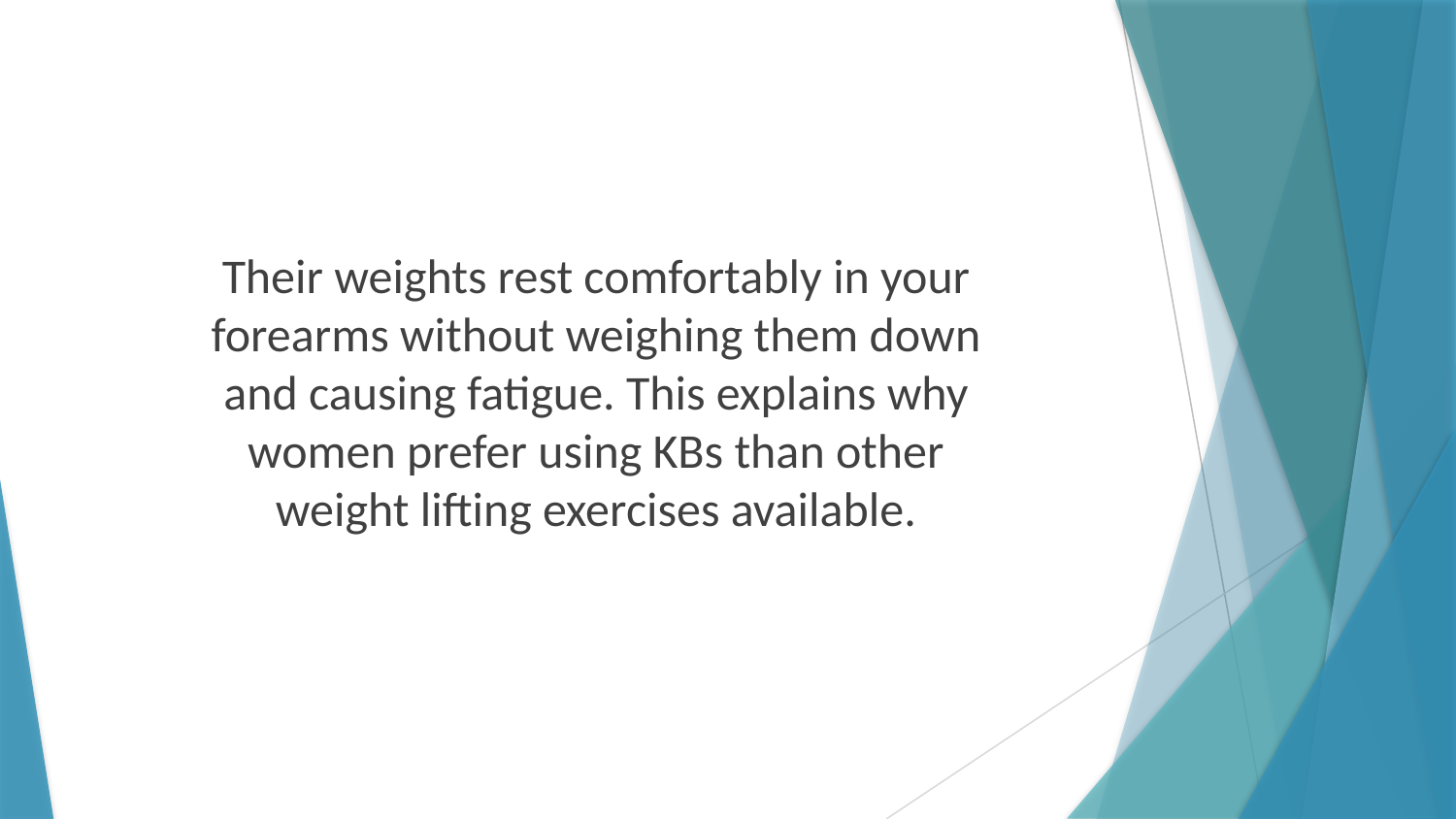

Their weights rest comfortably in your forearms without weighing them down and causing fatigue. This explains why women prefer using KBs than other weight lifting exercises available.